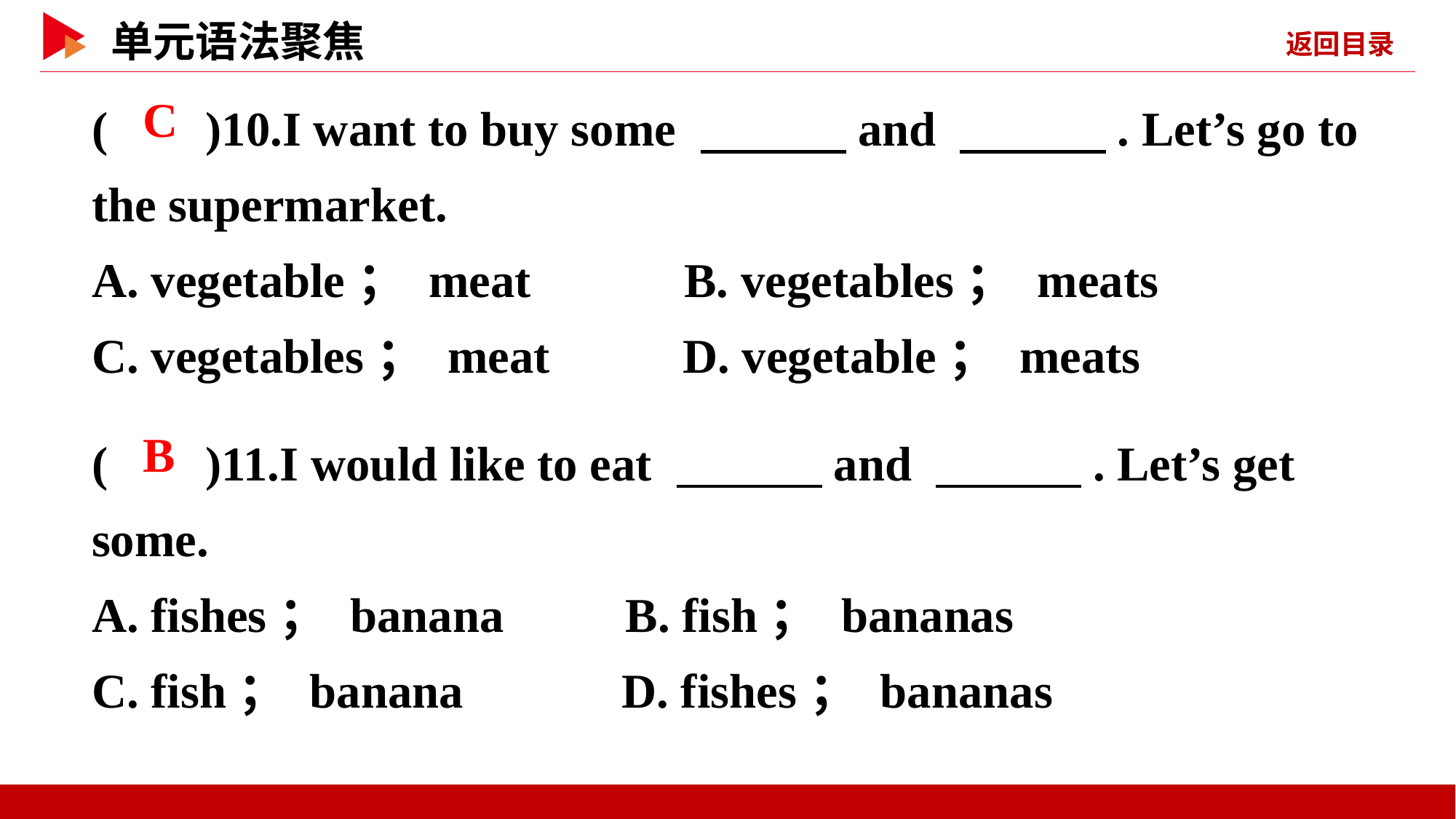

(        )10.I want to buy some 　　　and 　　　. Let’s go to the supermarket.
A. vegetable； meat              B. vegetables； meats
C. vegetables； meat            D. vegetable； meats
   C
(        )11.I would like to eat 　　　and 　　　. Let’s get some.
A. fishes； banana          B. fish； bananas
C. fish； banana             D. fishes； bananas
   B